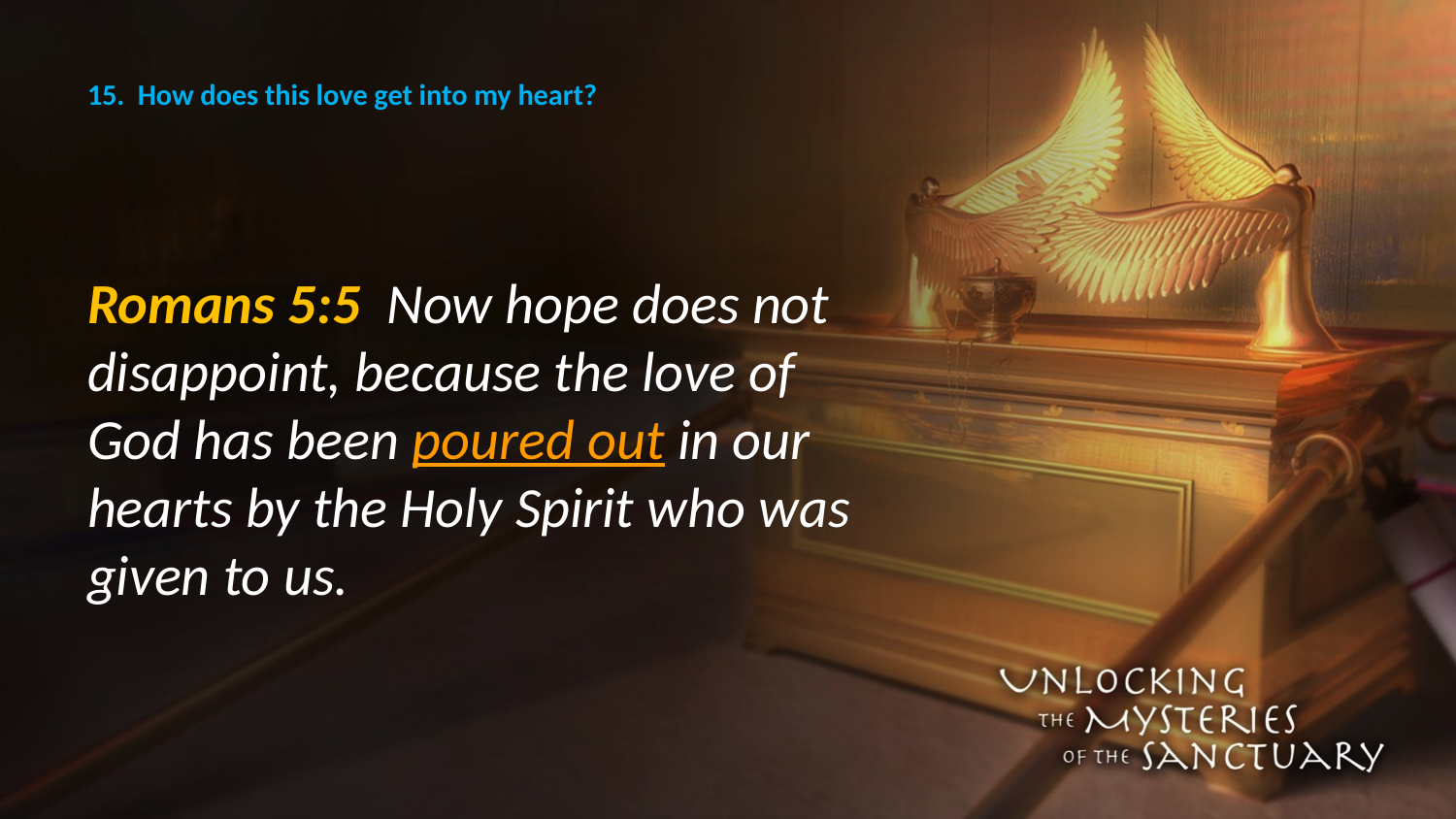

# 15.  How does this love get into my heart?

Romans 5:5  Now hope does not disappoint, because the love of God has been poured out in our hearts by the Holy Spirit who was given to us.